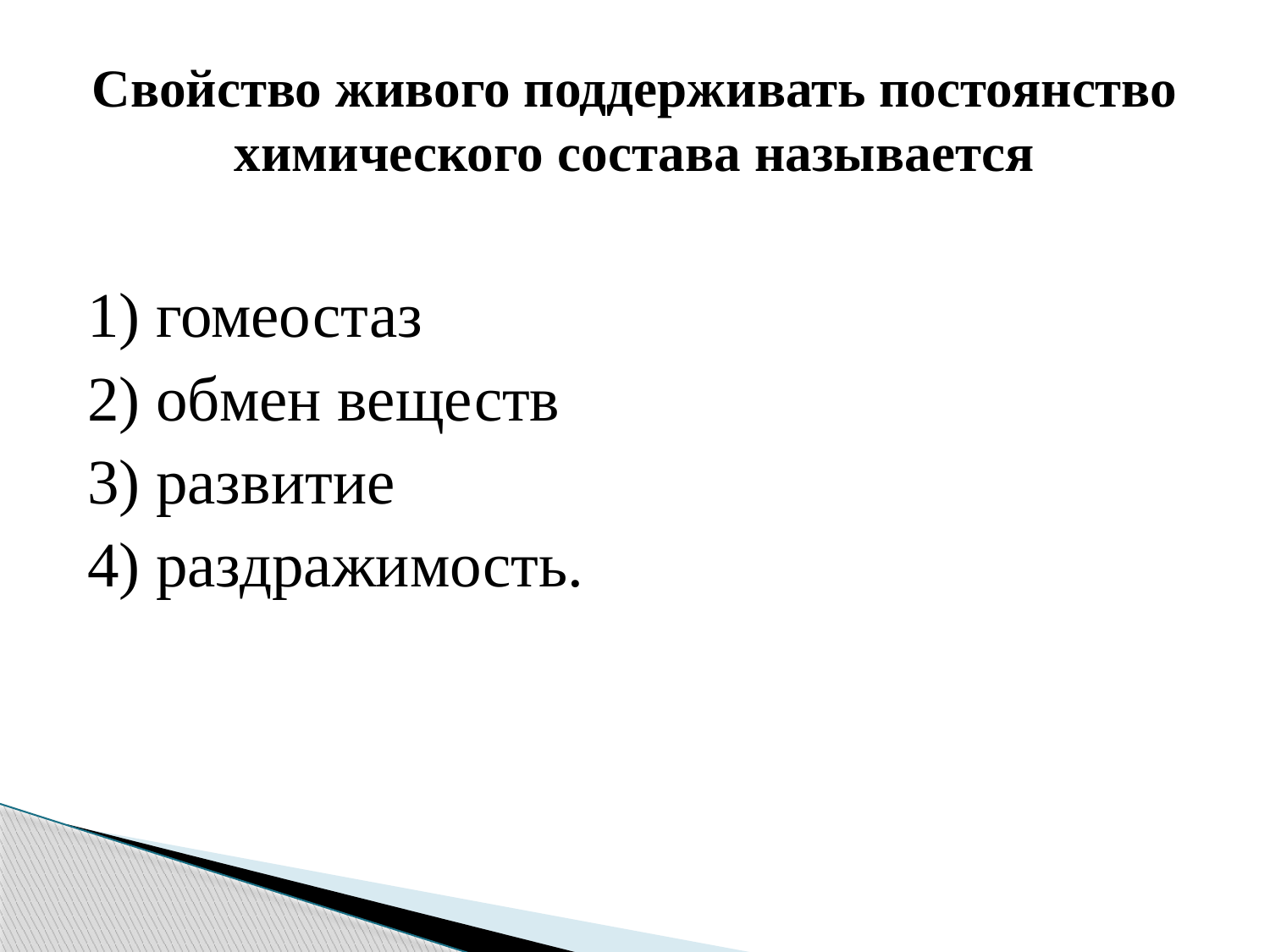

# Свойство живого поддерживать постоянство химического состава называется
1) гомеостаз
2) обмен веществ
3) развитие
4) раздражимость.